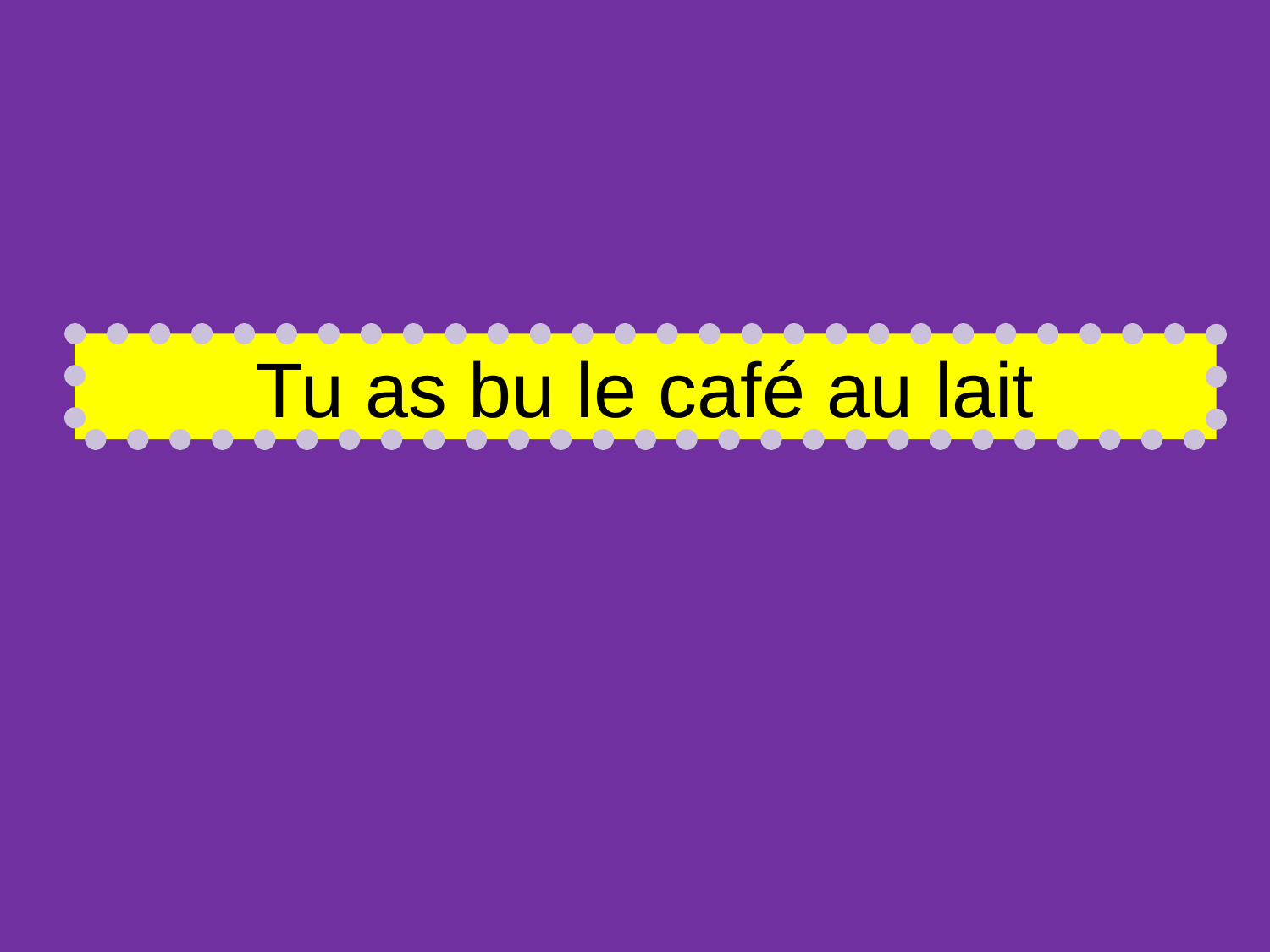

Tu as bu le café au lait